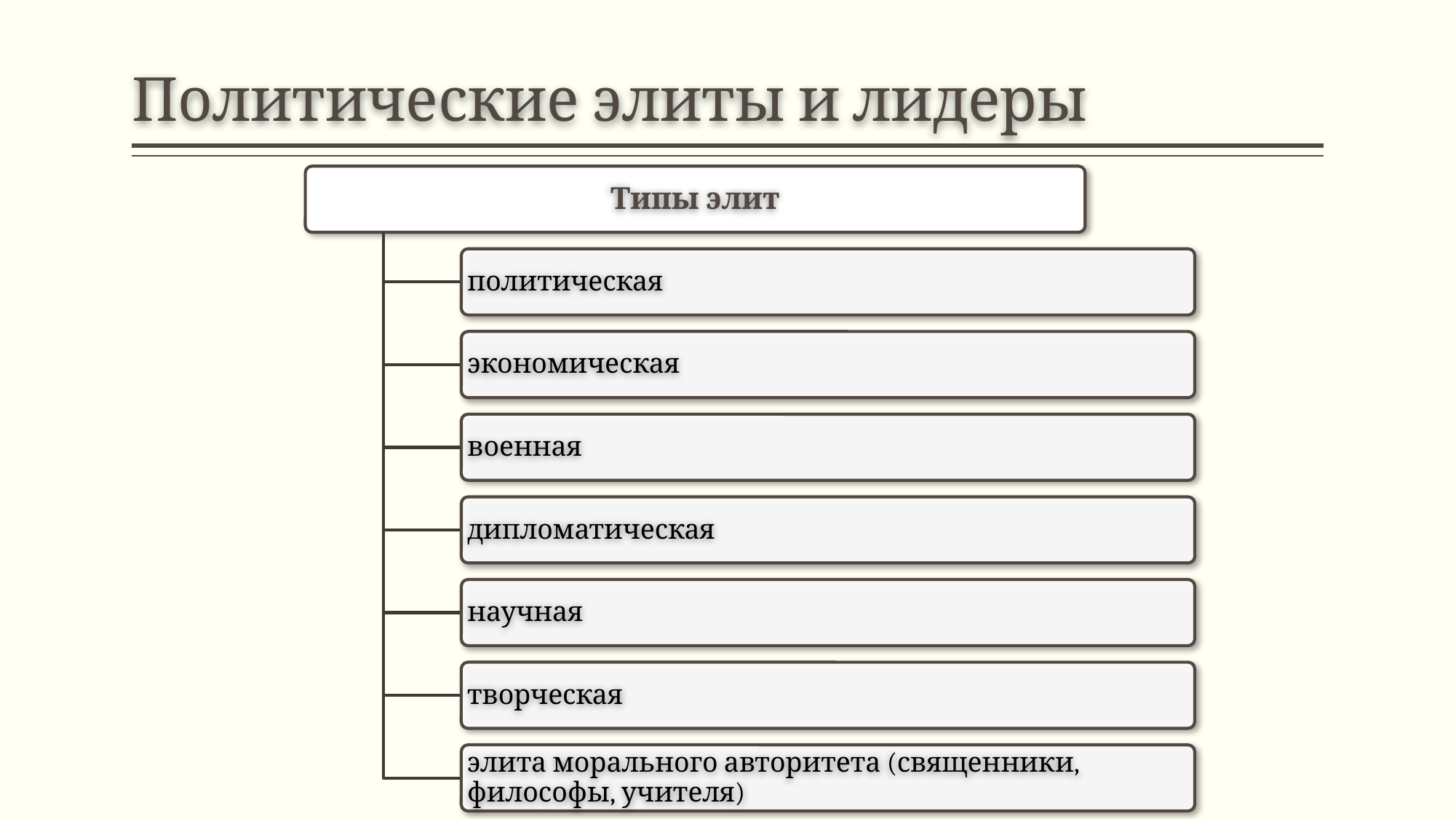

# Политические элиты и лидеры

Типы элит

политическая

экономическая

военная

дипломатическая

научная

творческая

элита морального авторитета (священники, философы, учителя)